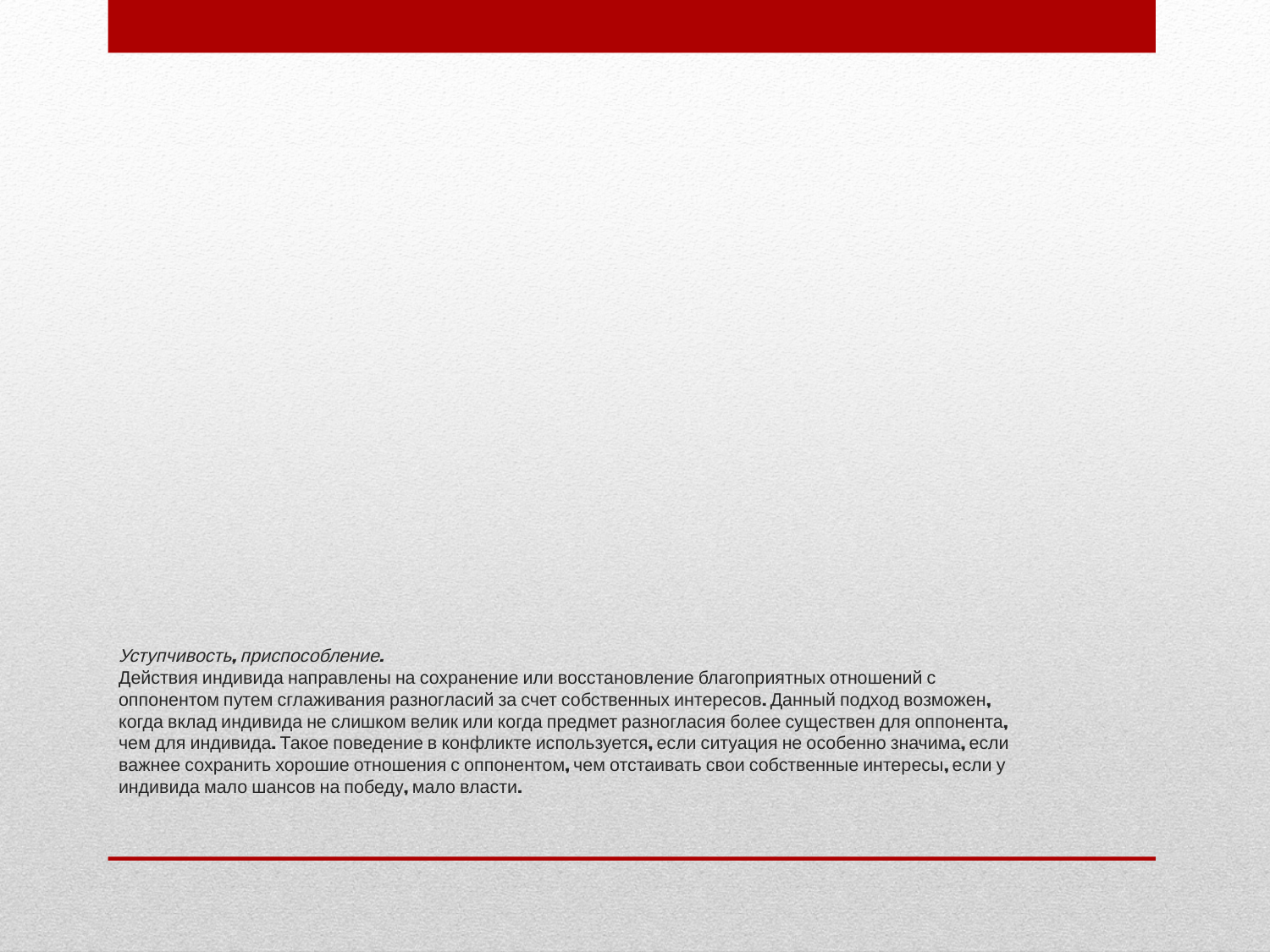

# Уступчивость, приспособление. Действия индивида направлены на сохранение или восстановление благоприятных отношений с оппонентом путем сглаживания разногласий за счет собственных интересов. Данный подход возможен, когда вклад индивида не слишком велик или когда предмет разногласия более существен для оппонента, чем для индивида. Такое поведение в конфликте используется, если ситуация не особенно значима, если важнее сохранить хорошие отношения с оппонентом, чем отстаивать свои собственные интересы, если у индивида мало шансов на победу, мало власти.